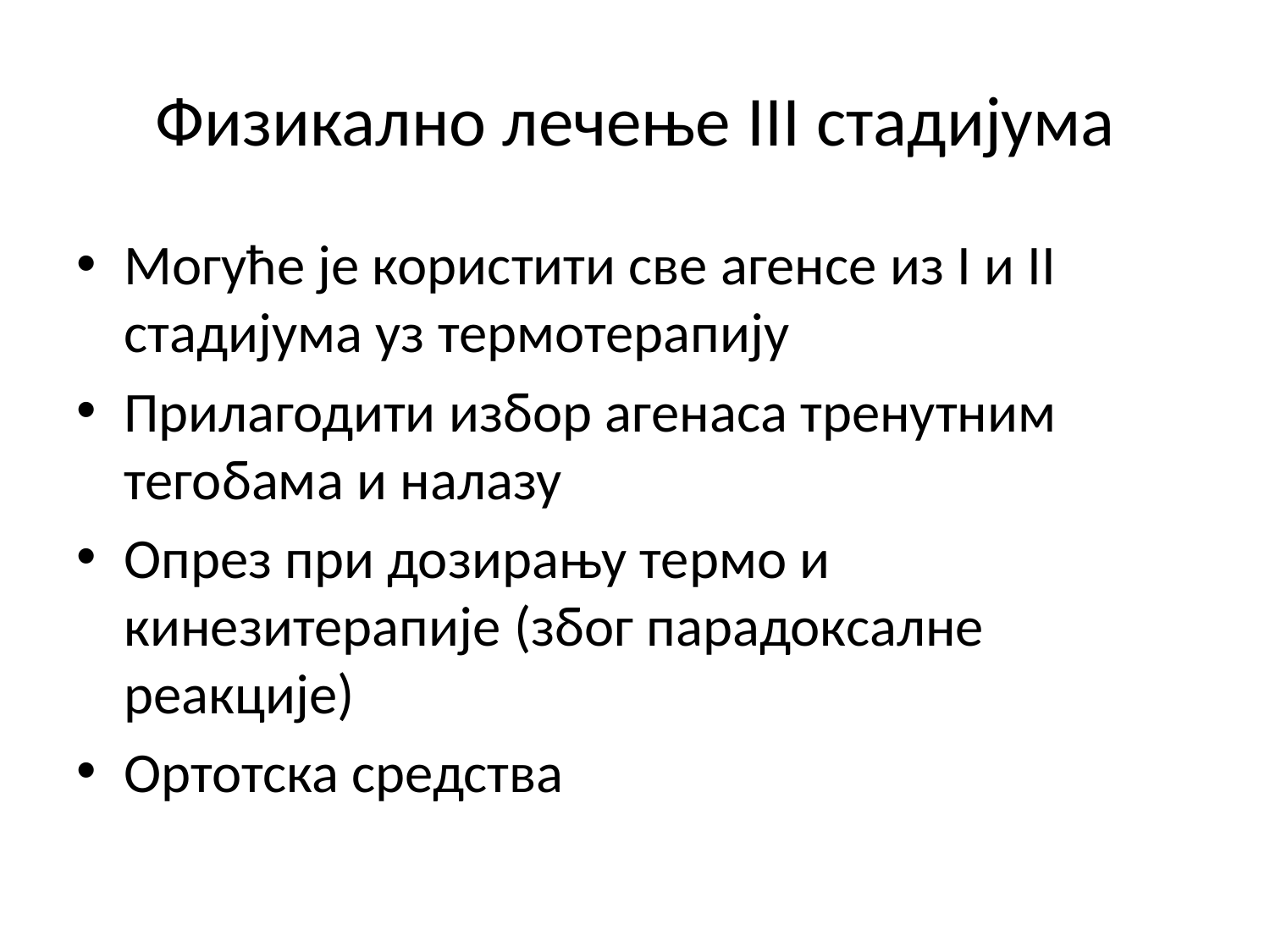

# Физикално лечење III стадијума
Могуће је користити све агенсе из I и II стадијума уз термотерапију
Прилагодити избор агенаса тренутним тегобама и налазу
Опрез при дозирању термо и кинезитерапије (због парадоксалне реакције)
Ортотска средства